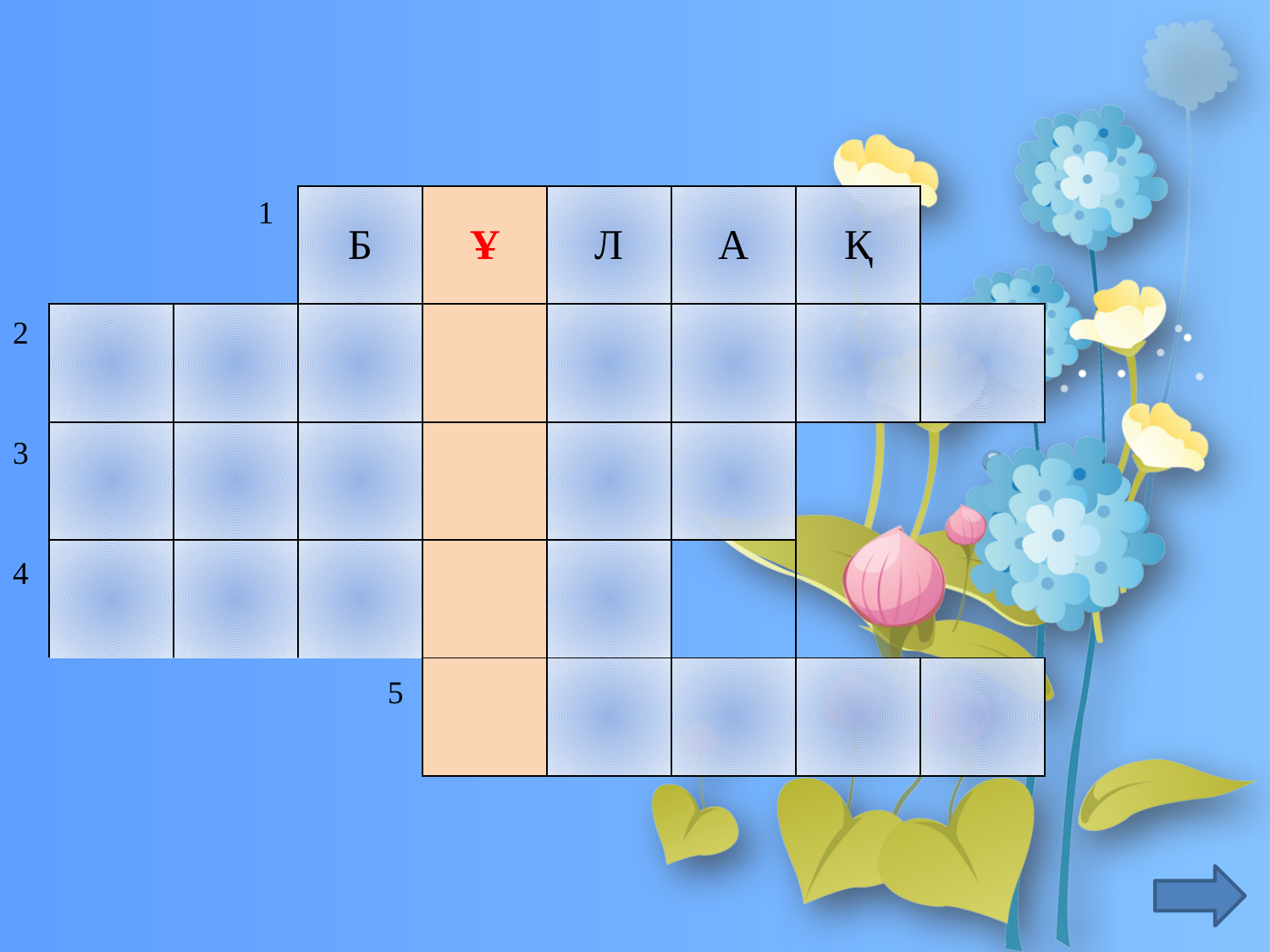

|  |  |  | Б | Ұ | Л | А | Қ |  |
| --- | --- | --- | --- | --- | --- | --- | --- | --- |
|  |  |  |  |  |  |  |  |  |
|  |  |  |  |  |  |  |  |  |
|  |  |  |  |  |  |  |  |  |
|  |  |  |  |  |  |  |  |  |
1
2
3
4
5